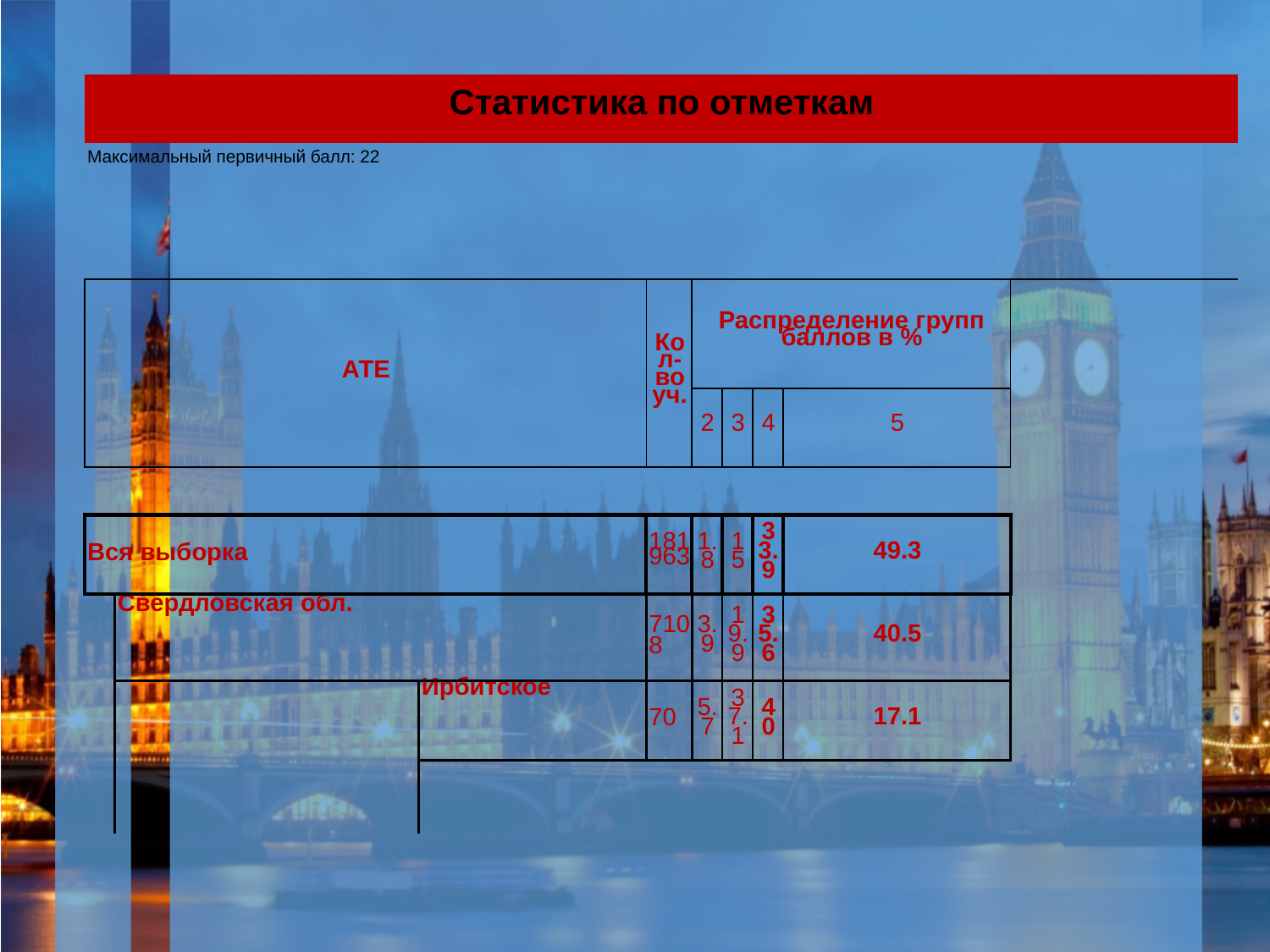

| Статистика по отметкам |  |  |  |  |  |  |  |  |
| --- | --- | --- | --- | --- | --- | --- | --- | --- |
| Максимальный первичный балл: 22 |  |  |  |  |  |  |  |  |
|  |  |  |  |  |  |  |  |  |
| АТЕ |  |  | Кол-во уч. | Распределение групп баллов в % |  |  |  |  |
|  |  |  |  | 2 | 3 | 4 | 5 |  |
|  |  |  |  |  |  |  |  |  |
| Вся выборка |  |  | 181963 | 1.8 | 15 | 33.9 | 49.3 |  |
|  | Свердловская обл. |  | 7108 | 3.9 | 19.9 | 35.6 | 40.5 |  |
|  |  | Ирбитское | 70 | 5.7 | 37.1 | 40 | 17.1 |  |
|  |  |  |  |  |  |  |  |  |